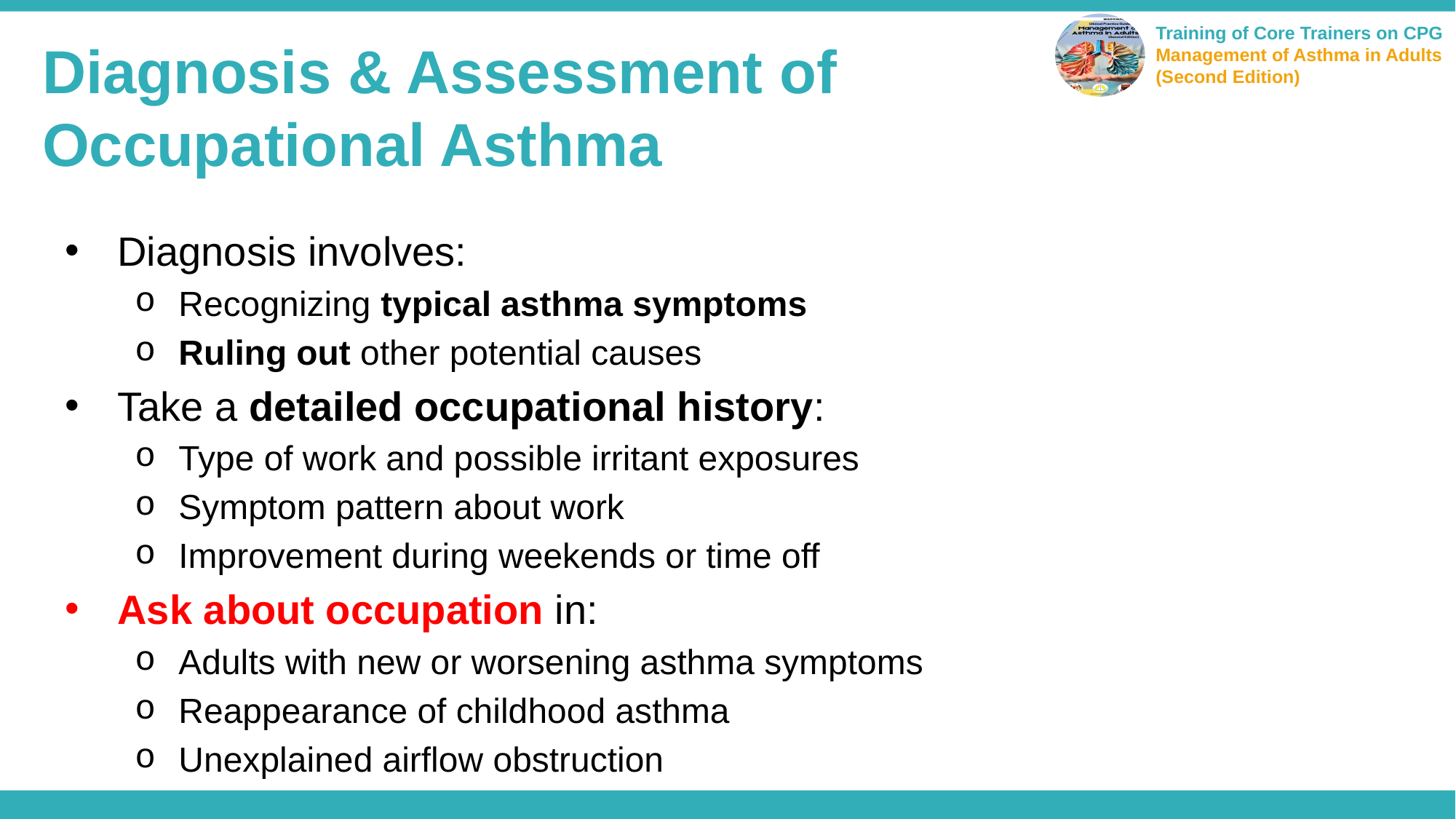

Diagnosis & Assessment of
Occupational Asthma
Diagnosis involves:
Recognizing typical asthma symptoms
Ruling out other potential causes
Take a detailed occupational history:
Type of work and possible irritant exposures
Symptom pattern about work
Improvement during weekends or time off
Ask about occupation in:
Adults with new or worsening asthma symptoms
Reappearance of childhood asthma
Unexplained airflow obstruction